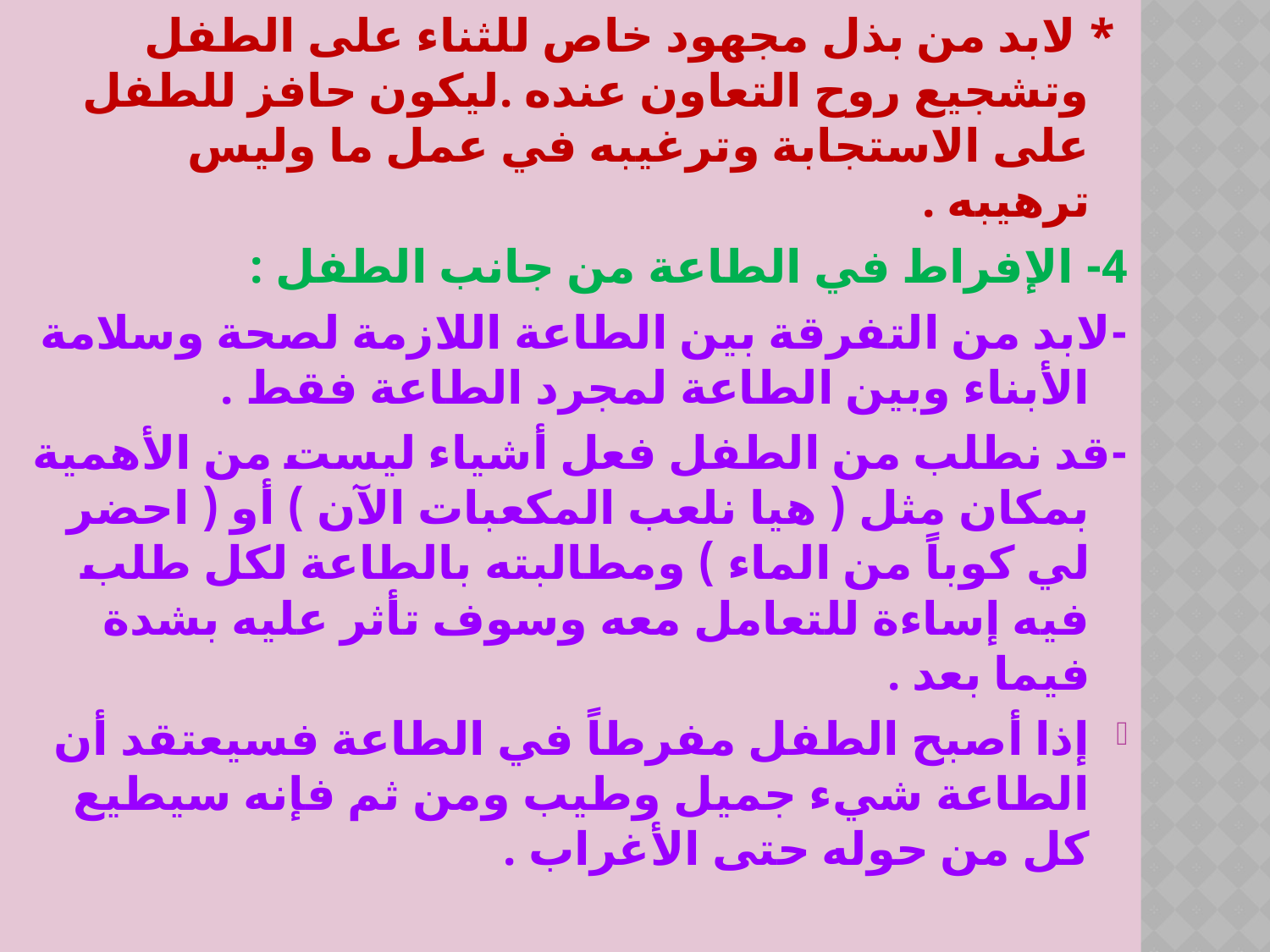

* لابد من بذل مجهود خاص للثناء على الطفل وتشجيع روح التعاون عنده .ليكون حافز للطفل على الاستجابة وترغيبه في عمل ما وليس ترهيبه .
4- الإفراط في الطاعة من جانب الطفل :
-لابد من التفرقة بين الطاعة اللازمة لصحة وسلامة الأبناء وبين الطاعة لمجرد الطاعة فقط .
-قد نطلب من الطفل فعل أشياء ليست من الأهمية بمكان مثل ( هيا نلعب المكعبات الآن ) أو ( احضر لي كوباً من الماء ) ومطالبته بالطاعة لكل طلب فيه إساءة للتعامل معه وسوف تأثر عليه بشدة فيما بعد .
إذا أصبح الطفل مفرطاً في الطاعة فسيعتقد أن الطاعة شيء جميل وطيب ومن ثم فإنه سيطيع كل من حوله حتى الأغراب .